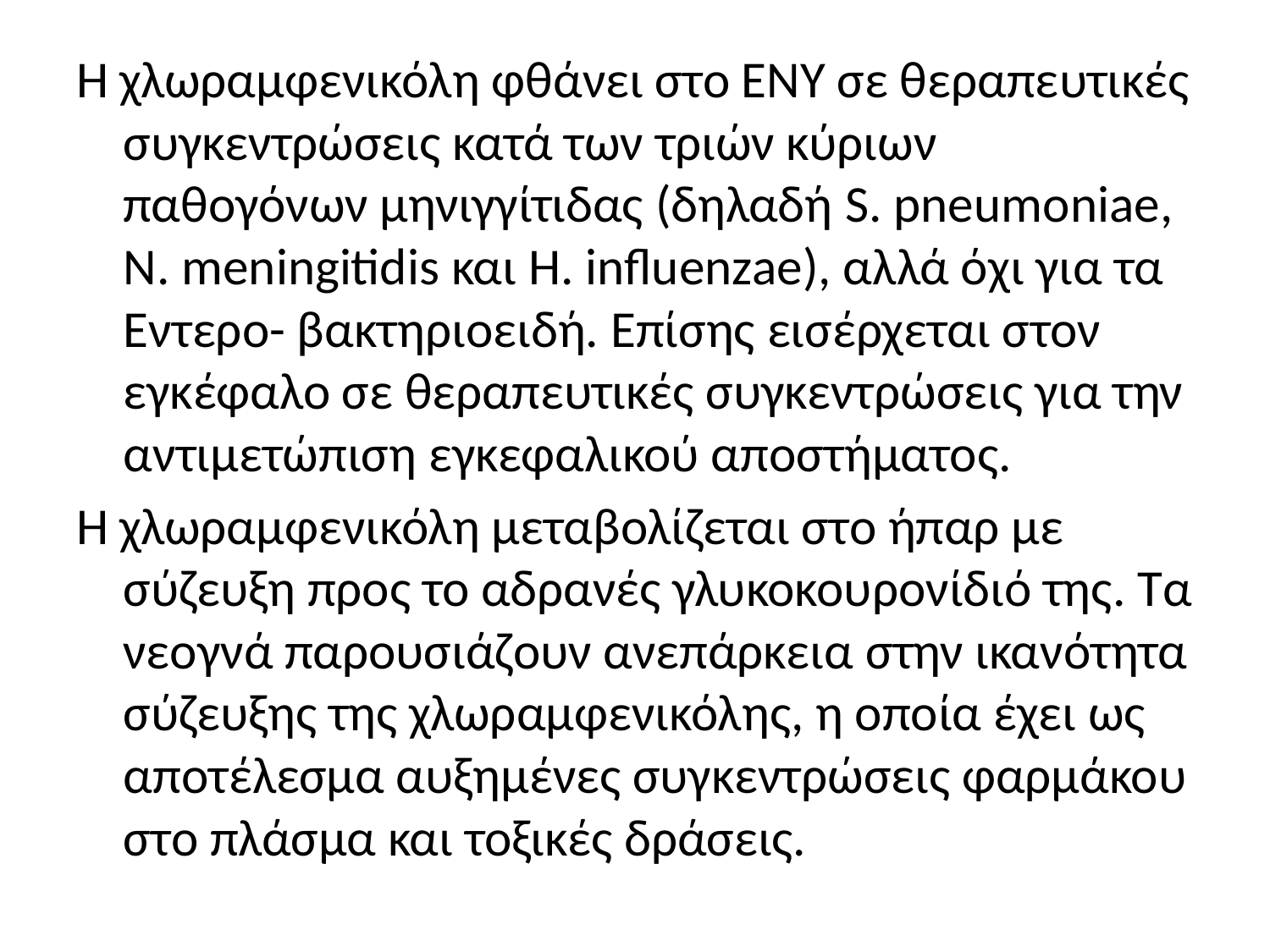

Η χλωραμφενικόλη φθάνει στο ΕΝΥ σε θεραπευτικές συγκεντρώσεις κατά των τριών κύριων παθογόνων μηνιγγίτιδας (δηλαδή S. pneu­moniae, Ν. meningitidis και Η. influenzae), αλλά όχι για τα Εντερο- βακτηριοειδή. Επίσης εισέρχεται στον εγκέφαλο σε θεραπευτικές συγκεντρώσεις για την αντιμετώπιση εγκεφαλικού αποστήματος.
Η χλωραμφενικόλη μεταβολίζεται στο ήπαρ με σύζευξη προς το αδρανές γλυκοκουρονίδιό της. Τα νεογνά παρουσιάζουν ανεπάρκεια στην ικανότητα σύζευξης της χλωραμφενικόλης, η οποία έχει ως αποτέλεσμα αυξημένες συγκεντρώσεις φαρμάκου στο πλάσμα και τοξικές δράσεις.